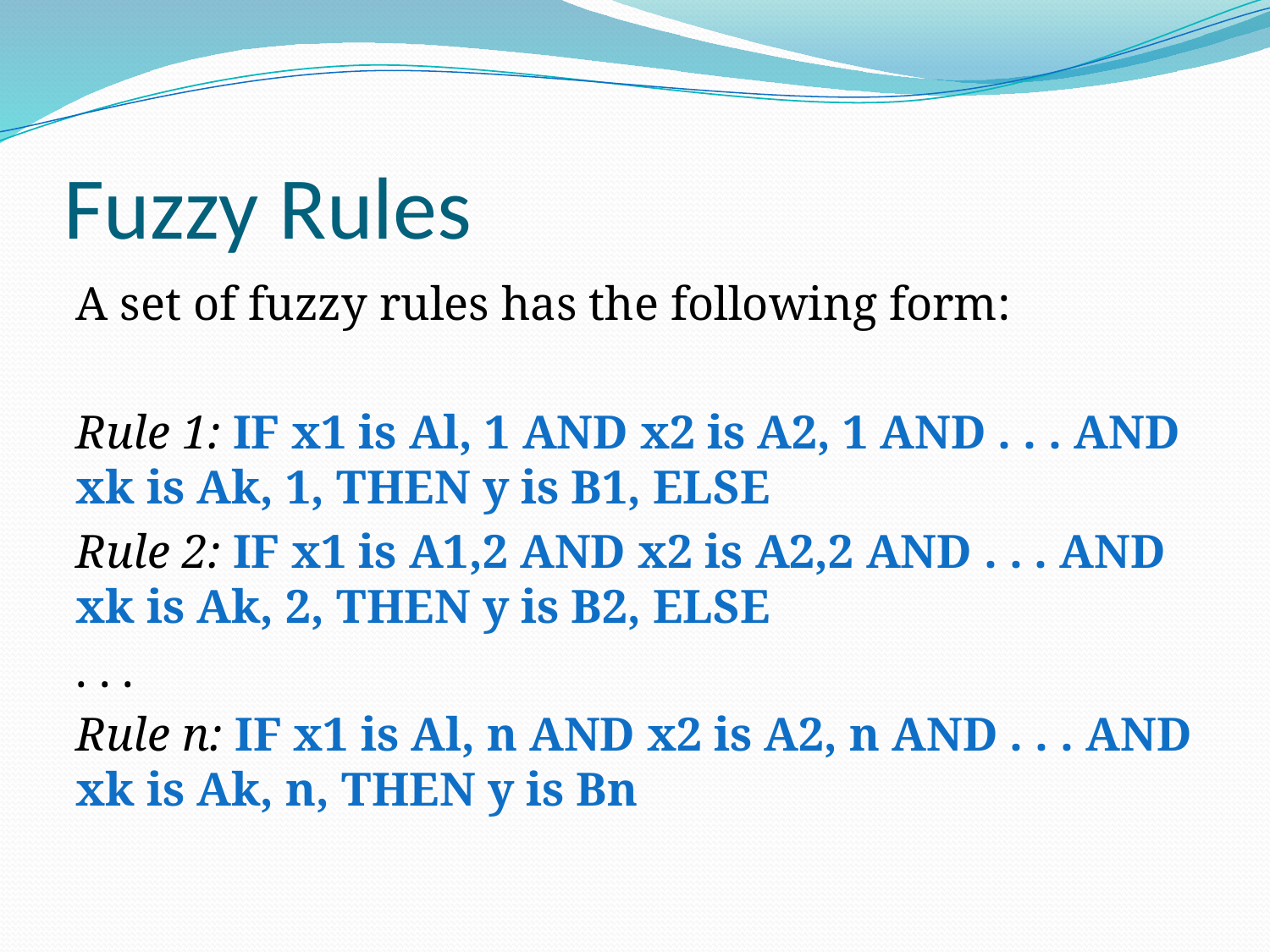

# Fuzzy Rules
A set of fuzzy rules has the following form:

Rule 1: IF x1 is Al, 1 AND x2 is A2, 1 AND . . . AND xk is Ak, 1, THEN y is B1, ELSE
Rule 2: IF x1 is A1,2 AND x2 is A2,2 AND . . . AND xk is Ak, 2, THEN y is B2, ELSE
. . .
Rule n: IF x1 is Al, n AND x2 is A2, n AND . . . AND xk is Ak, n, THEN y is Bn